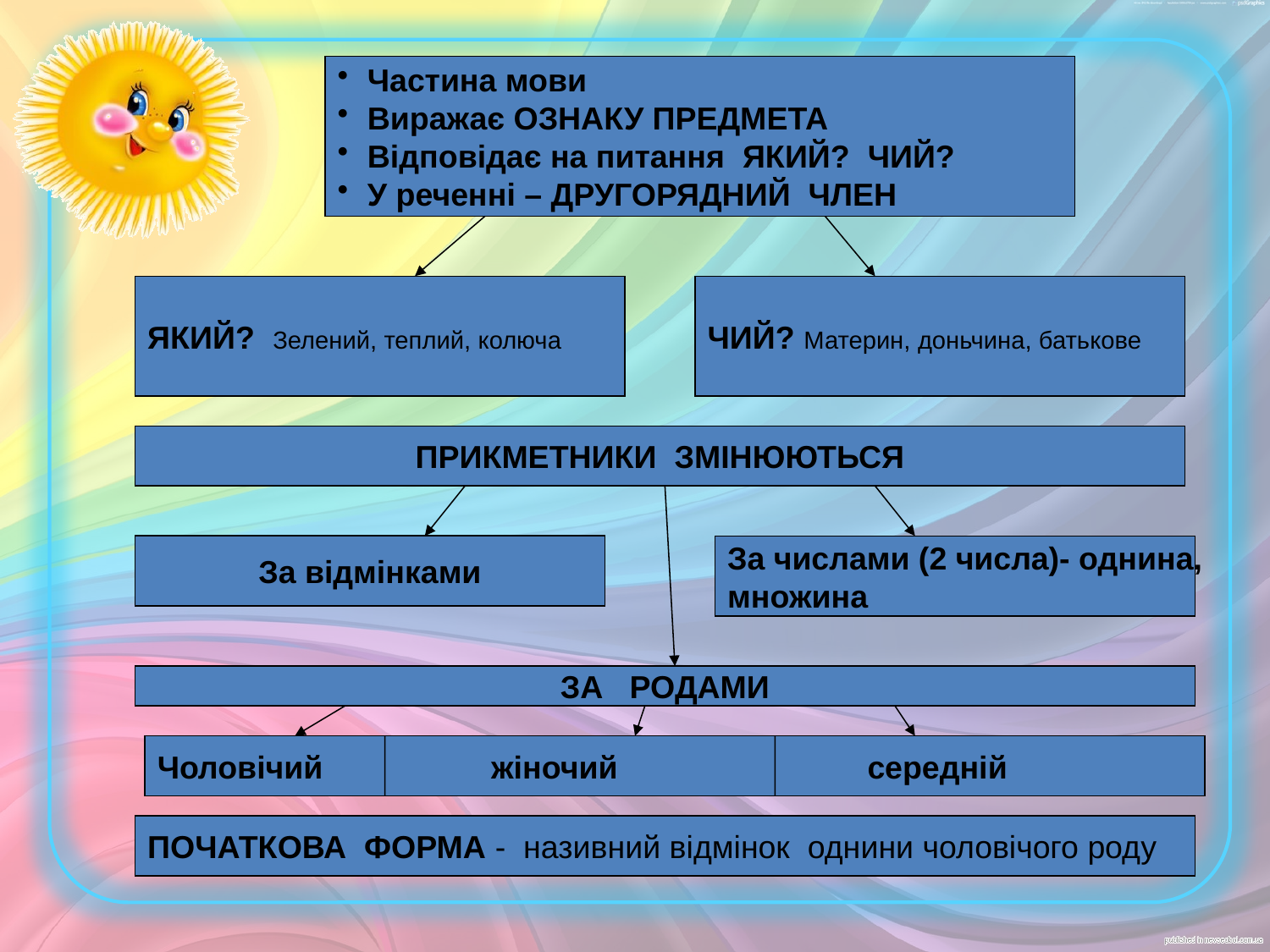

Частина мови
Виражає ОЗНАКУ ПРЕДМЕТА
Відповідає на питання  ЯКИЙ?  ЧИЙ?
У реченні – ДРУГОРЯДНИЙ  ЧЛЕН

ЯКИЙ?  Зелений, теплий, колюча
ЧИЙ? Материн, доньчина, батькове
ПРИКМЕТНИКИ  ЗМІНЮЮТЬСЯ

За відмінками
За числами (2 числа)- однина,
множина
ЗА   РОДАМИ

Чоловічий                   жіночий                            середній

ПОЧАТКОВА  ФОРМА -  називний відмінок  однини чоловічого роду